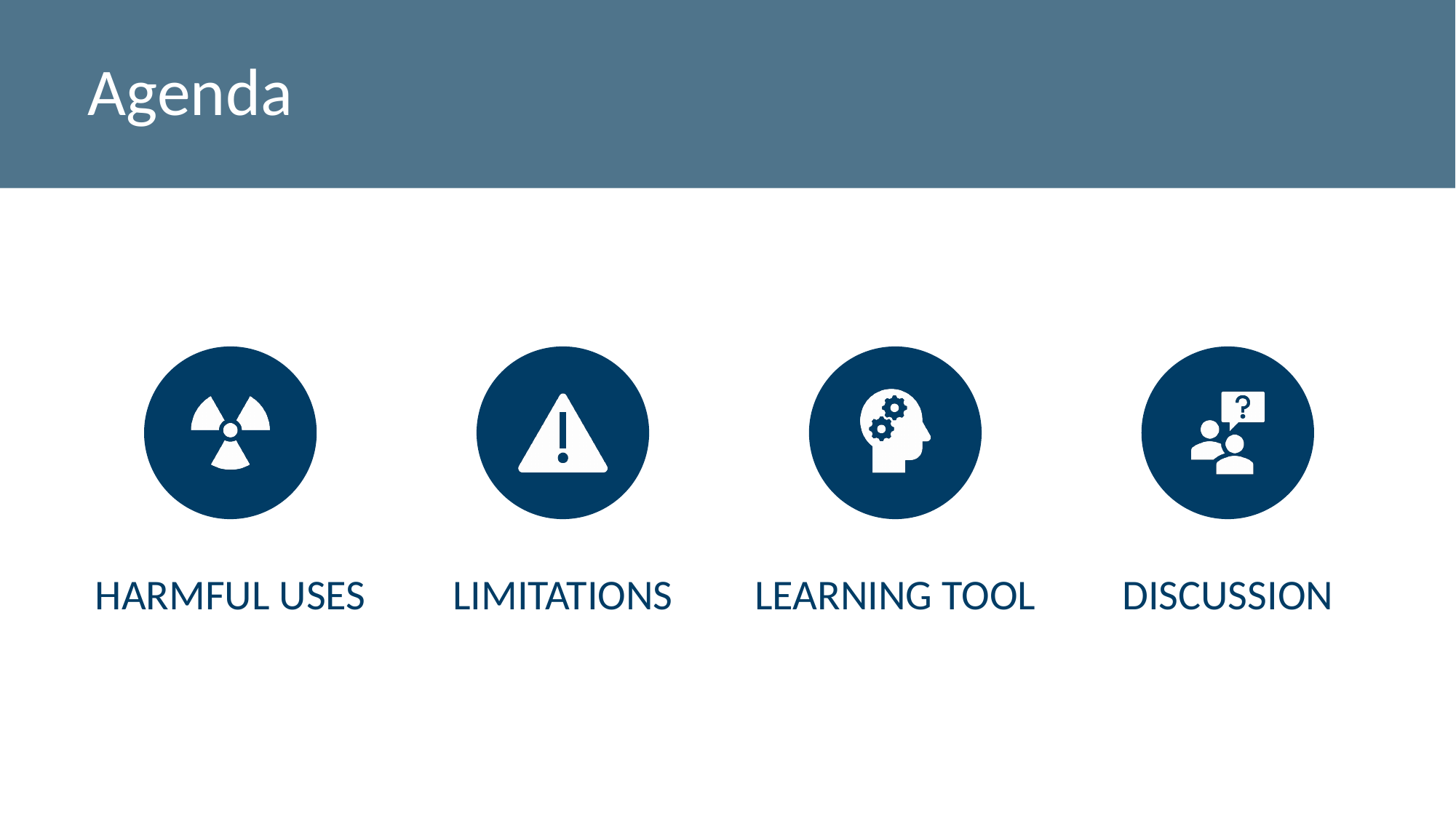

# Agenda

Harmful uses
Limitations
Learning Tool
DISCUSSION